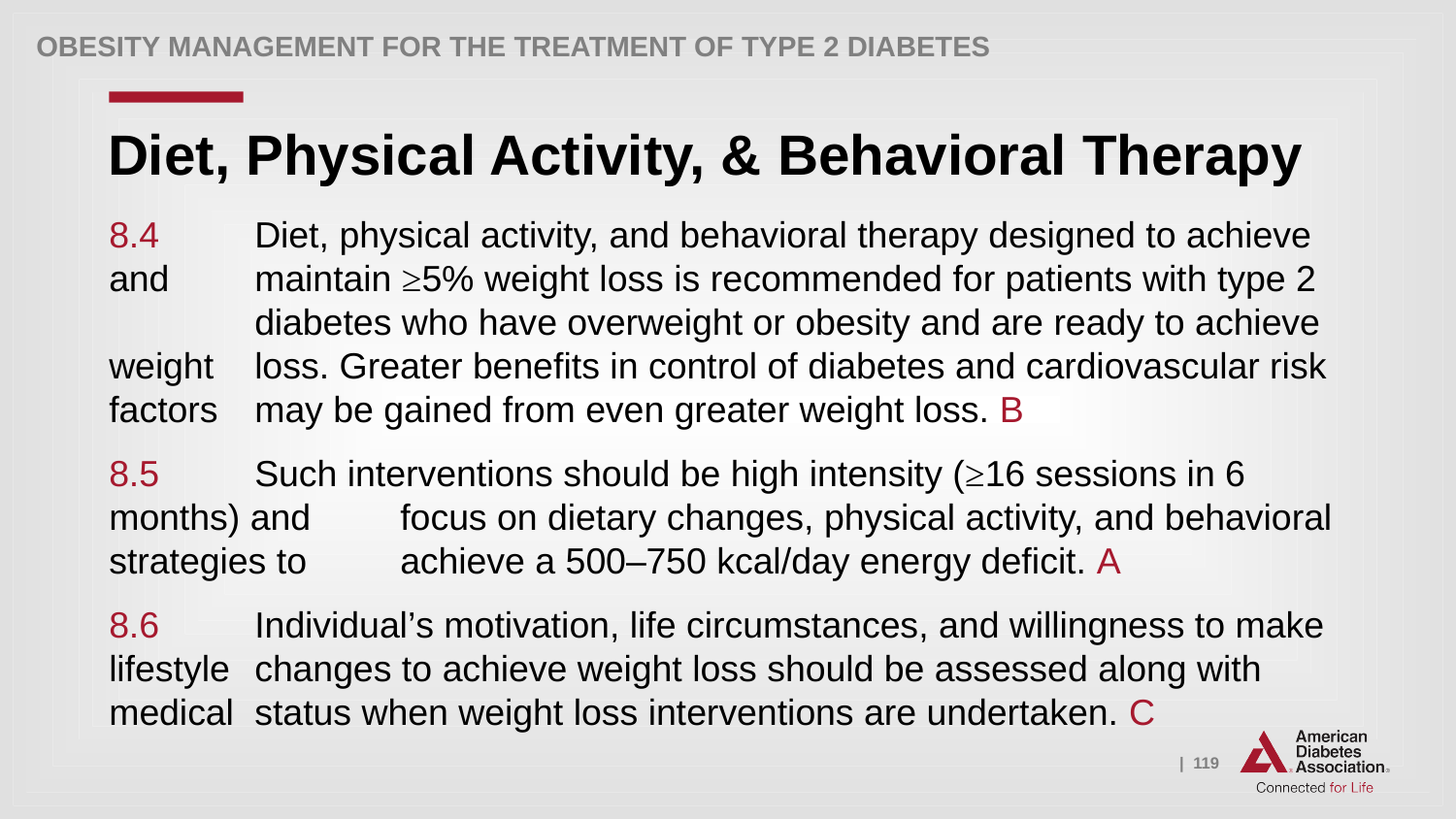

Obesity Management for the Treatment of Type 2 Diabetes
# Diet, Physical Activity, & Behavioral Therapy
8.4 	Diet, physical activity, and behavioral therapy designed to achieve and 	maintain ≥5% weight loss is recommended for patients with type 2 	diabetes who have overweight or obesity and are ready to achieve weight 	loss. Greater benefits in control of diabetes and cardiovascular risk factors 	may be gained from even greater weight loss. B
8.5 	Such interventions should be high intensity (≥16 sessions in 6 months) and 	focus on dietary changes, physical activity, and behavioral strategies to 	achieve a 500–750 kcal/day energy deficit. A
8.6 	Individual’s motivation, life circumstances, and willingness to make lifestyle 	changes to achieve weight loss should be assessed along with medical 	status when weight loss interventions are undertaken. C